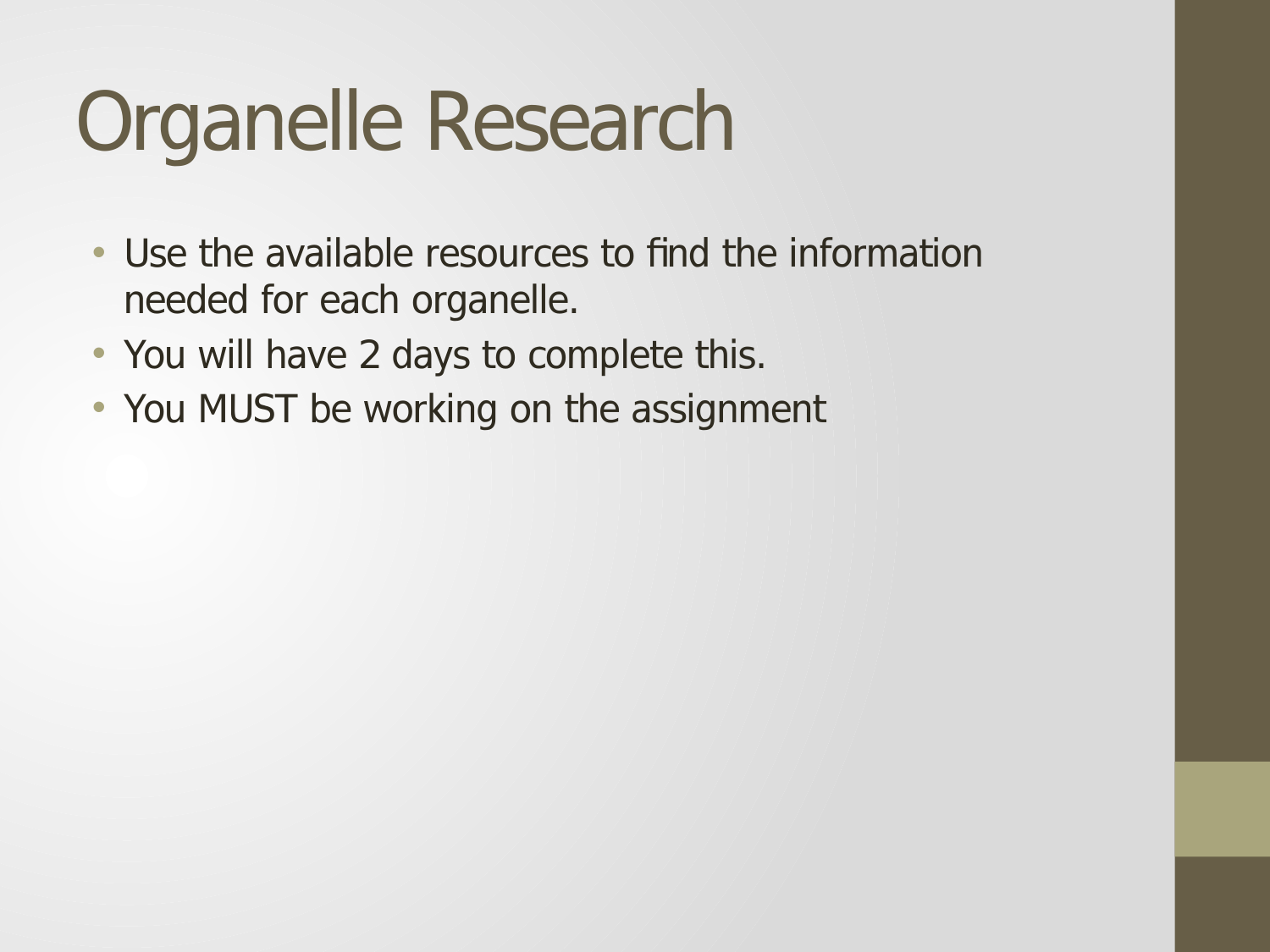

# Organelle Research
Use the available resources to find the information needed for each organelle.
You will have 2 days to complete this.
You MUST be working on the assignment